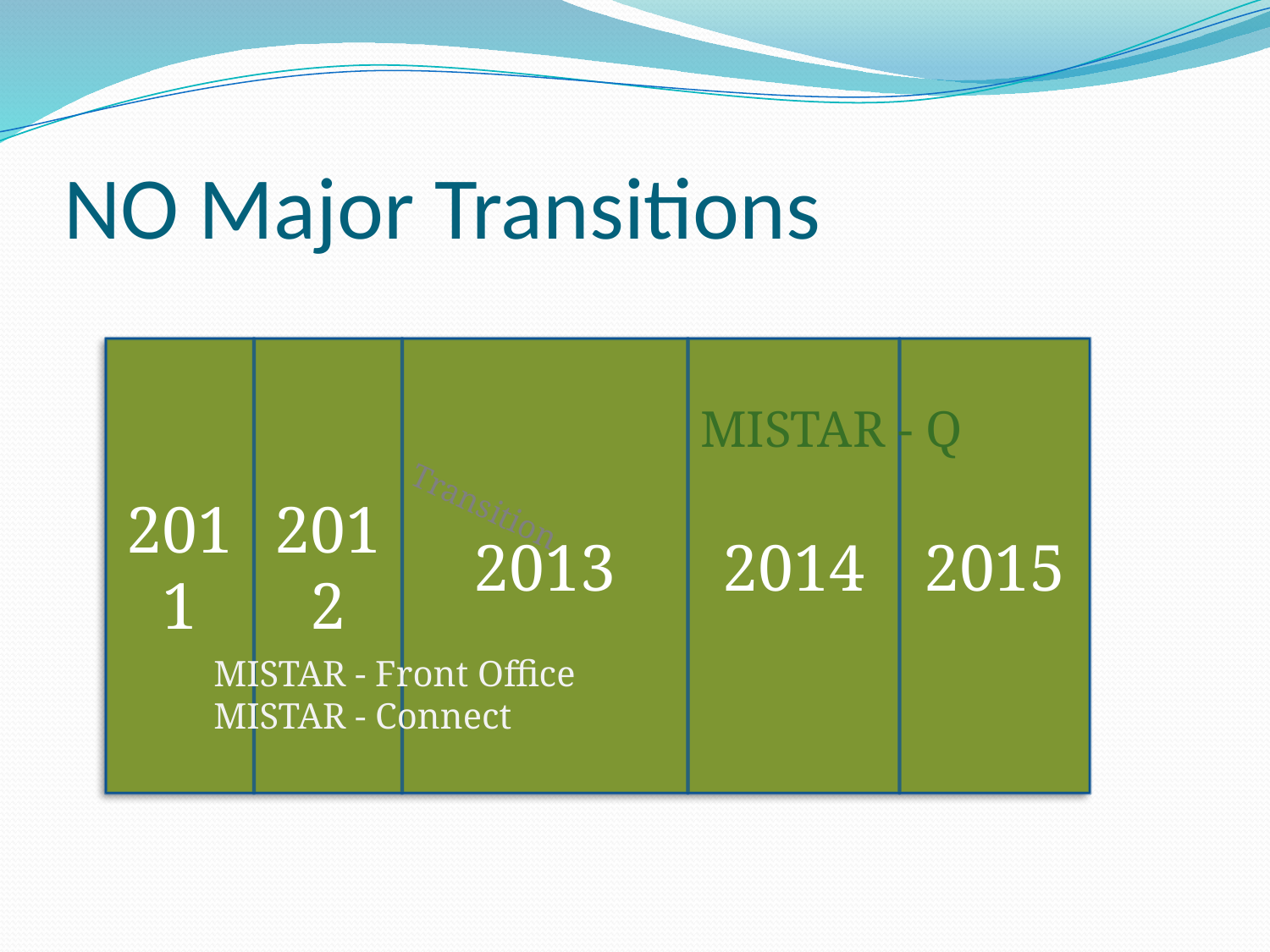

# NO Major Transitions

2011
2012
2013
2014
2015
MISTAR - Q
Transition
MISTAR - Front Office
MISTAR - Connect